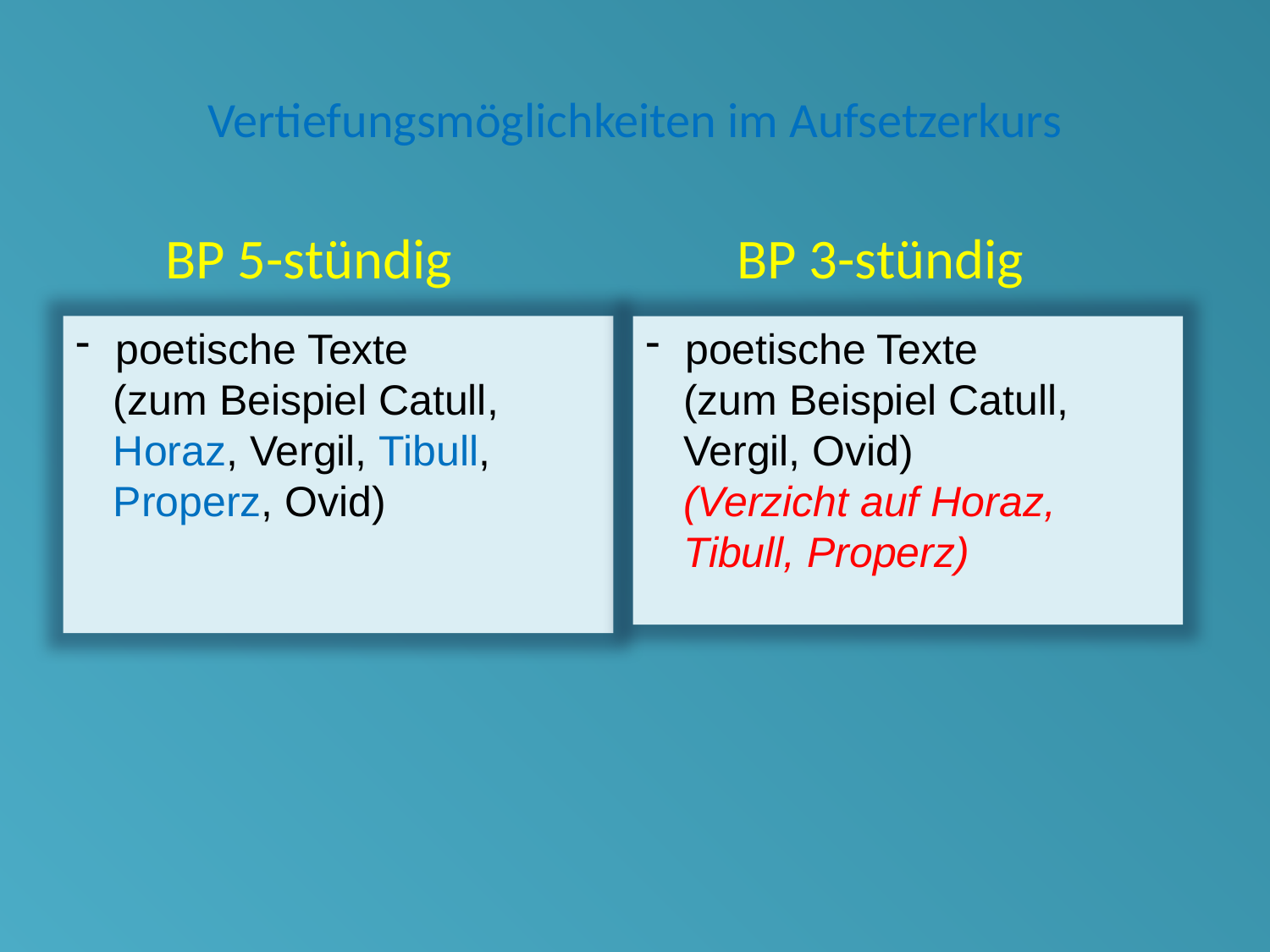

# Vertiefungsmöglichkeiten im Aufsetzerkurs
       BP 5-stündig			  BP 3-stündig
poetische Texte
(zum Beispiel Catull, Vergil, Ovid)
(Verzicht auf Horaz, Tibull, Properz)

poetische Texte
(zum Beispiel Catull, Horaz, Vergil, Tibull, Properz, Ovid)